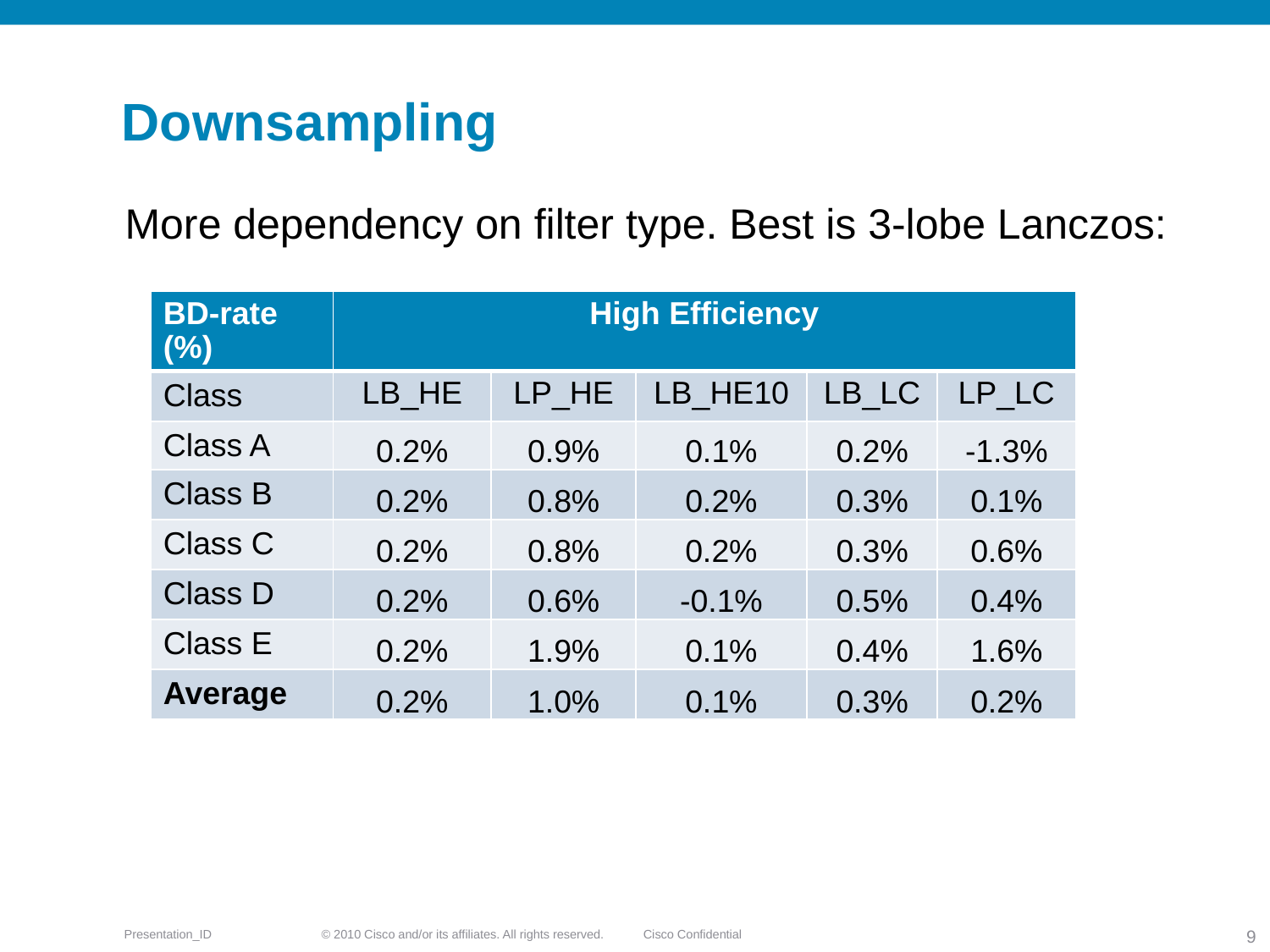

# Downsampling
More dependency on filter type. Best is 3-lobe Lanczos:
| BD-rate (%) | High Efficiency |  |  |  |  |
| --- | --- | --- | --- | --- | --- |
| Class | LB\_HE | LP\_HE | LB\_HE10 | LB\_LC | LP\_LC |
| Class A | 0.2% | 0.9% | 0.1% | 0.2% | -1.3% |
| Class B | 0.2% | 0.8% | 0.2% | 0.3% | 0.1% |
| Class C | 0.2% | 0.8% | 0.2% | 0.3% | 0.6% |
| Class D | 0.2% | 0.6% | -0.1% | 0.5% | 0.4% |
| Class E | 0.2% | 1.9% | 0.1% | 0.4% | 1.6% |
| Average | 0.2% | 1.0% | 0.1% | 0.3% | 0.2% |